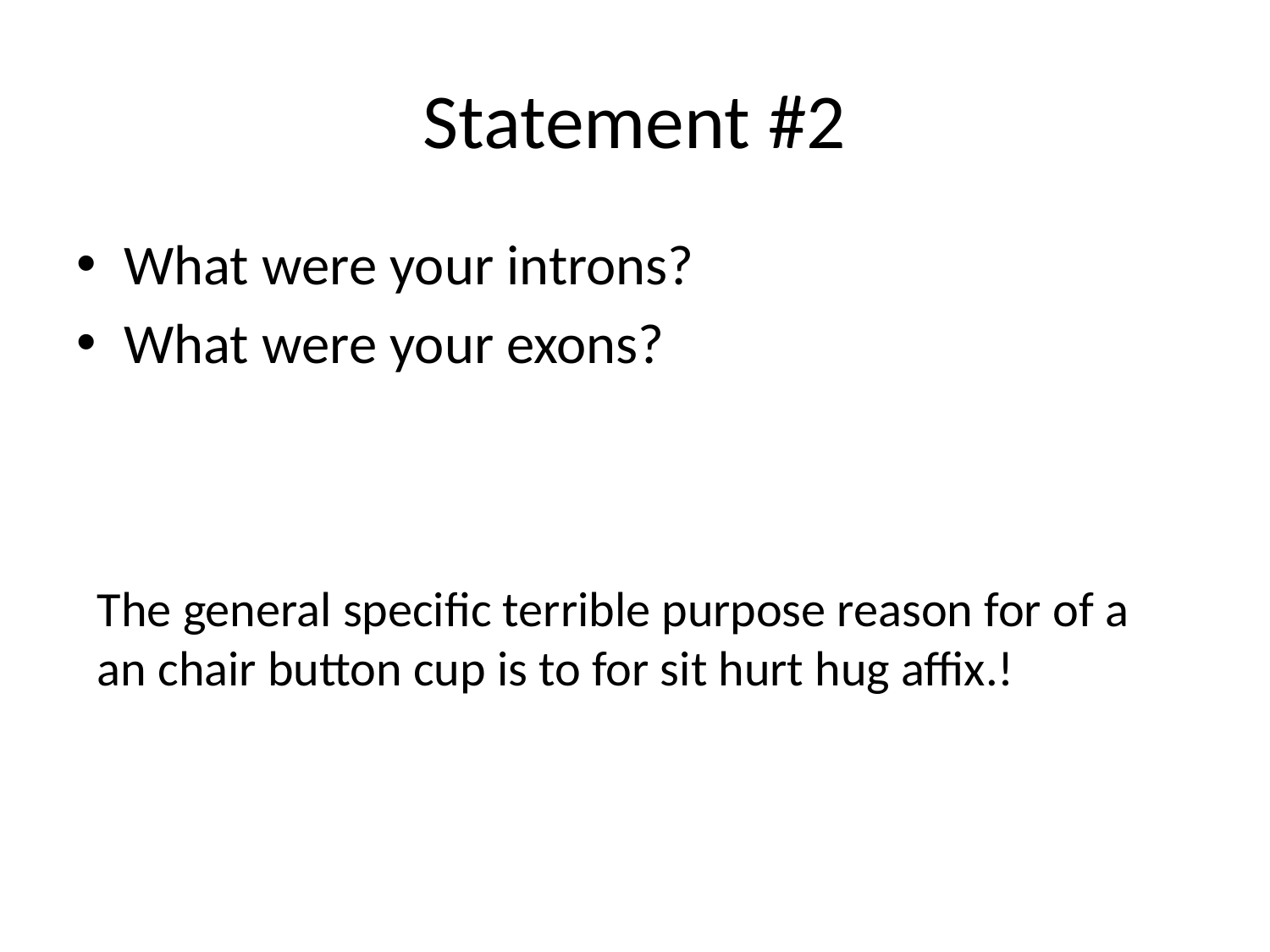

# Statement #2
What were your introns?
What were your exons?
The general specific terrible purpose reason for of a an chair button cup is to for sit hurt hug affix.!